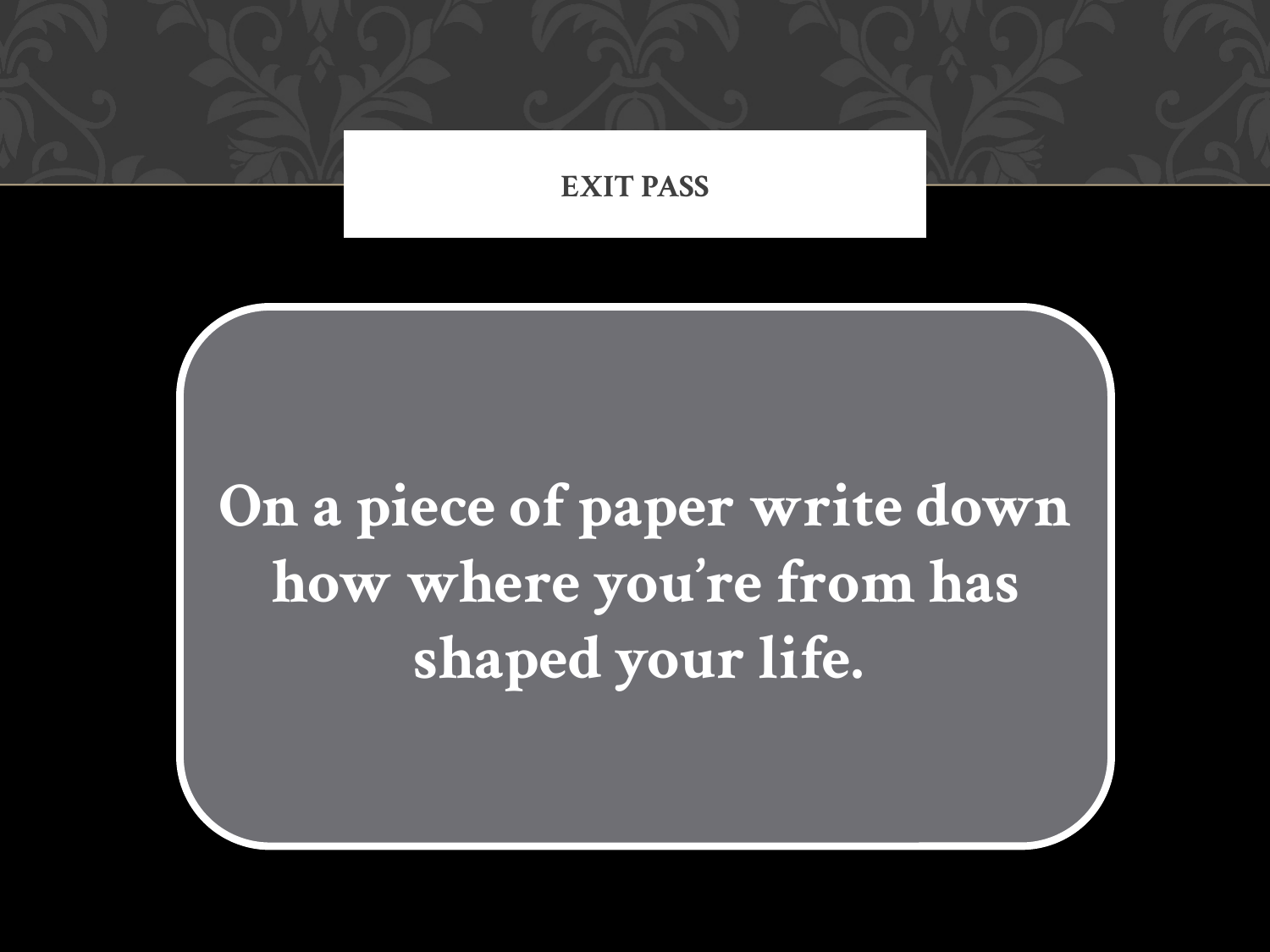

# Exit Pass
On a piece of paper write down how where you’re from has shaped your life.